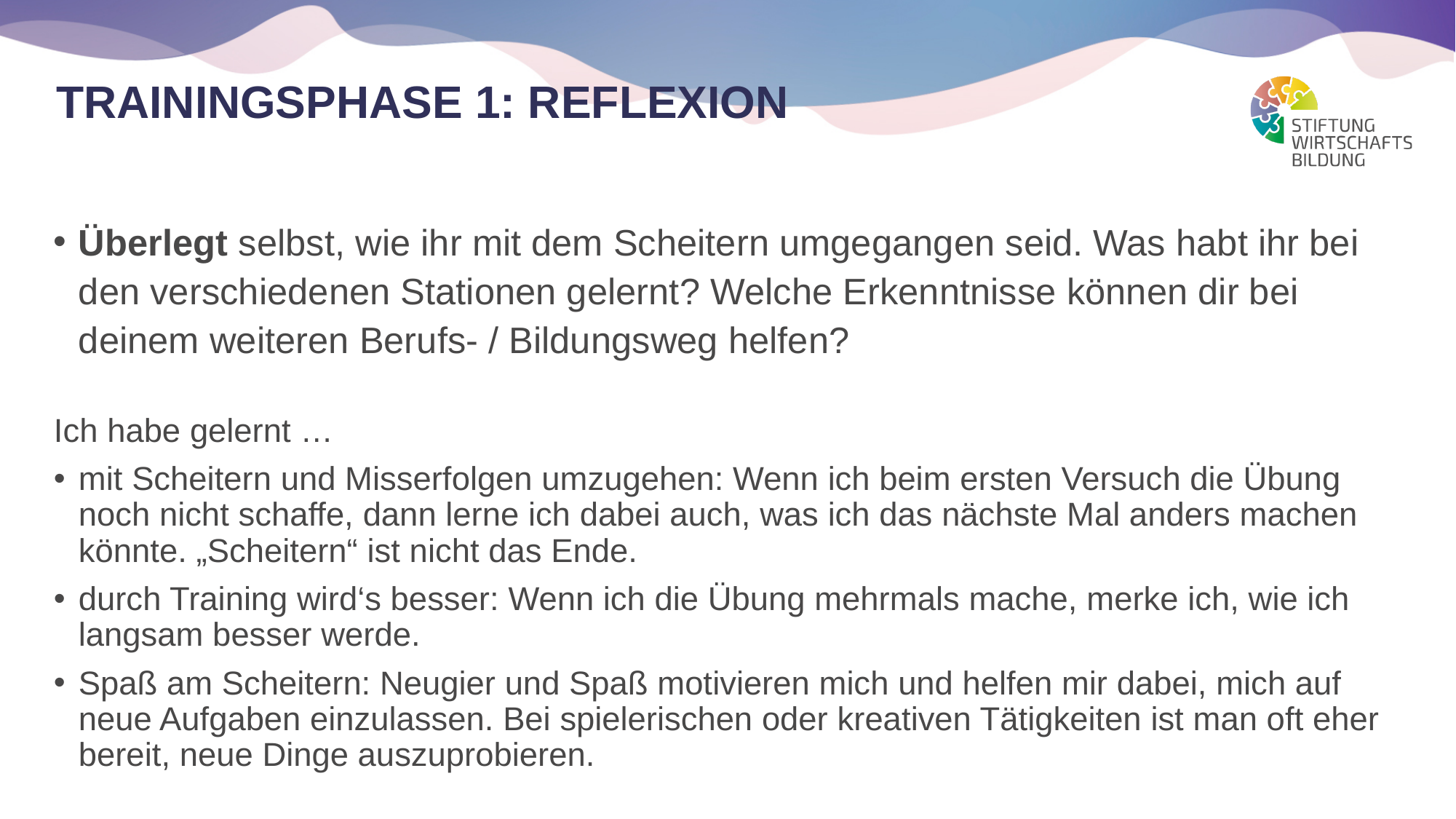

# Trainingsphase 1: Reflexion
Überlegt selbst, wie ihr mit dem Scheitern umgegangen seid. Was habt ihr bei den verschiedenen Stationen gelernt? Welche Erkenntnisse können dir bei deinem weiteren Berufs- / Bildungsweg helfen?

Ich habe gelernt …
mit Scheitern und Misserfolgen umzugehen: Wenn ich beim ersten Versuch die Übung noch nicht schaffe, dann lerne ich dabei auch, was ich das nächste Mal anders machen könnte. „Scheitern“ ist nicht das Ende.
durch Training wird‘s besser: Wenn ich die Übung mehrmals mache, merke ich, wie ich langsam besser werde.
Spaß am Scheitern: Neugier und Spaß motivieren mich und helfen mir dabei, mich auf neue Aufgaben einzulassen. Bei spielerischen oder kreativen Tätigkeiten ist man oft eher bereit, neue Dinge auszuprobieren.